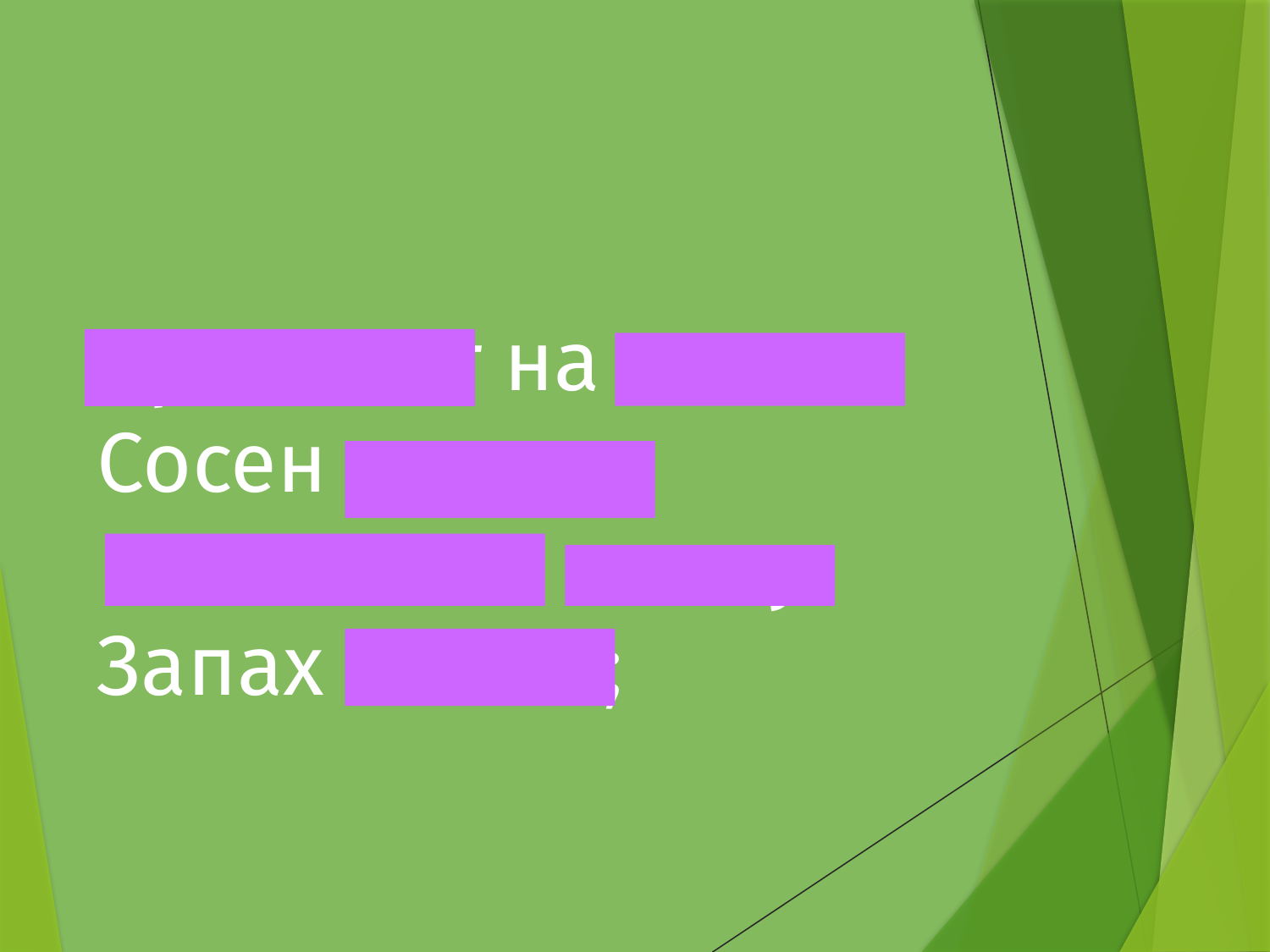

Краснеют на солнце
Сосен стволы,
Разносится всюду
Запах смолы;